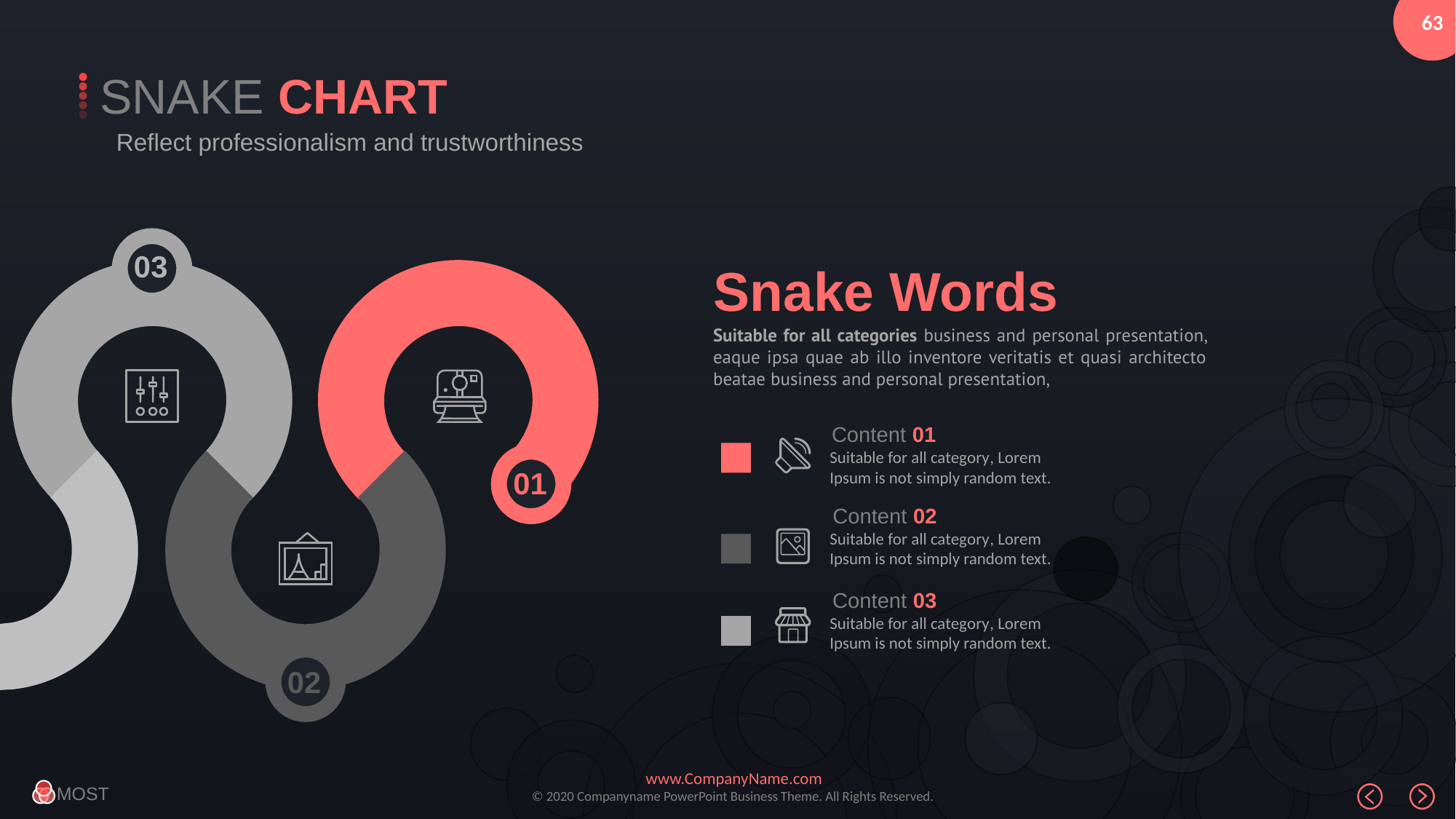

SNAKE CHART
Reflect professionalism and trustworthiness

03
Snake Words

Suitable for all categories business and personal presentation, eaque ipsa quae ab illo inventore veritatis et quasi architecto beatae business and personal presentation,

Content 01

Suitable for all category, Lorem Ipsum is not simply random text.

01
Content 02
Suitable for all category, Lorem Ipsum is not simply random text.

Content 03

Suitable for all category, Lorem Ipsum is not simply random text.

02